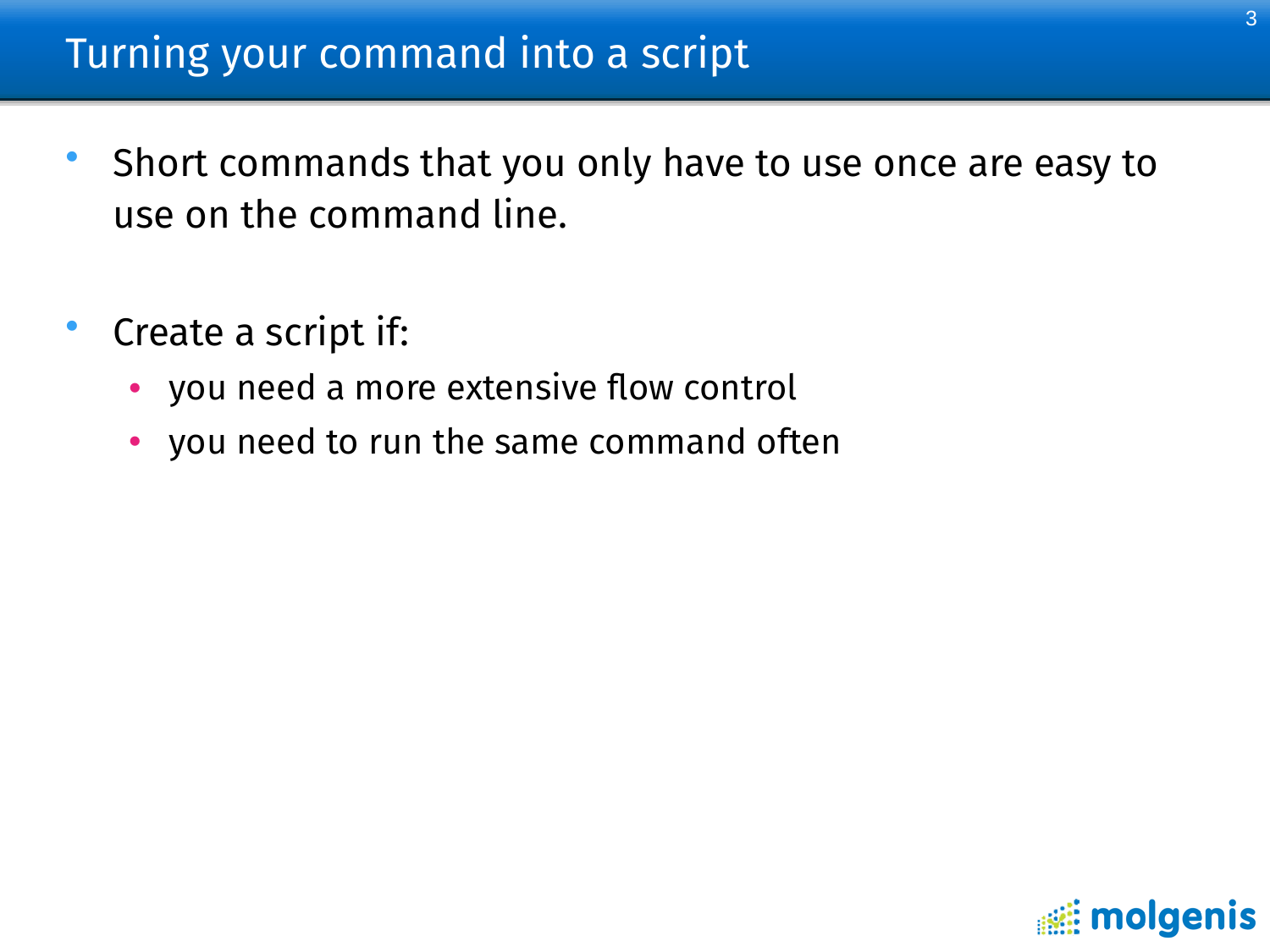

3
# Turning your command into a script
Short commands that you only have to use once are easy to use on the command line.

Create a script if:
you need a more extensive flow control
you need to run the same command often